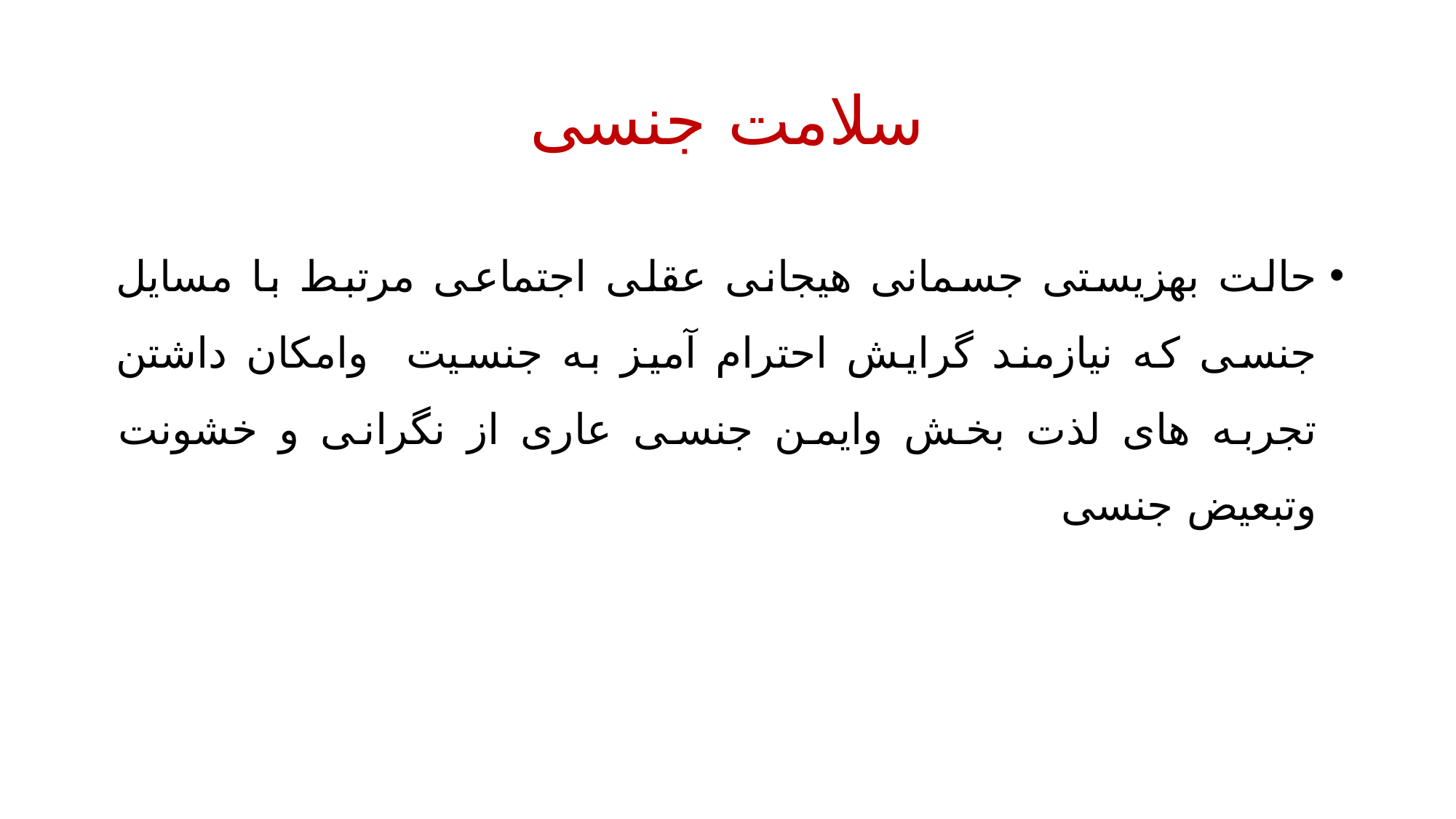

# سلامت جنسی
حالت بهزیستی جسمانی هیجانی عقلی اجتماعی مرتبط با مسایل جنسی که نیازمند گرایش احترام آمیز به جنسیت  وامکان داشتن تجربه های لذت بخش وایمن جنسی عاری از نگرانی و خشونت وتبعیض جنسی